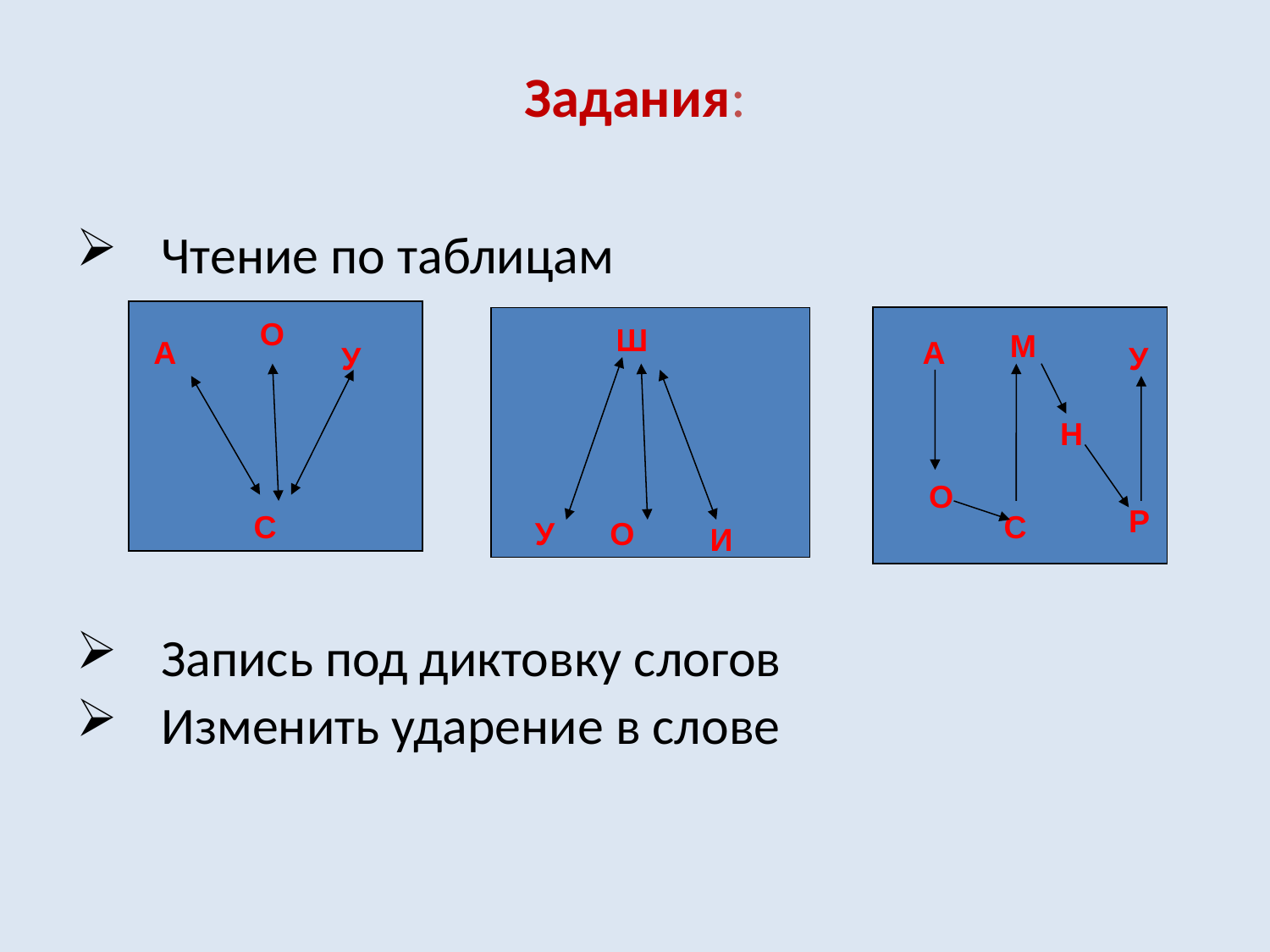

# Задания:
Чтение по таблицам

Запись под диктовку слогов
Изменить ударение в слове

О

Ш
М
А
А
У
У

Н

О
Р
С

С
У
О

И